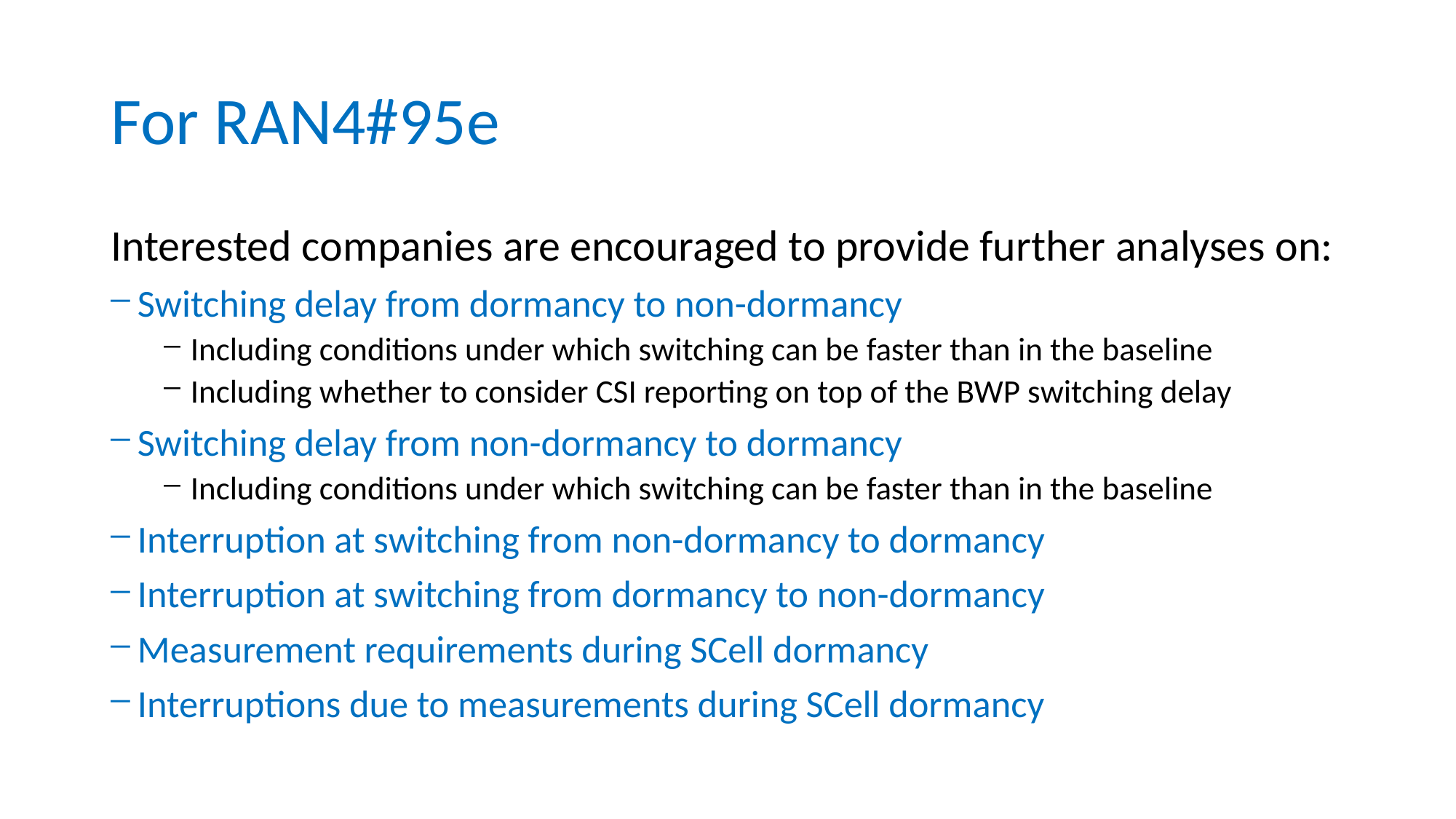

# For RAN4#95e
Interested companies are encouraged to provide further analyses on:
Switching delay from dormancy to non-dormancy
Including conditions under which switching can be faster than in the baseline
Including whether to consider CSI reporting on top of the BWP switching delay
Switching delay from non-dormancy to dormancy
Including conditions under which switching can be faster than in the baseline
Interruption at switching from non-dormancy to dormancy
Interruption at switching from dormancy to non-dormancy
Measurement requirements during SCell dormancy
Interruptions due to measurements during SCell dormancy